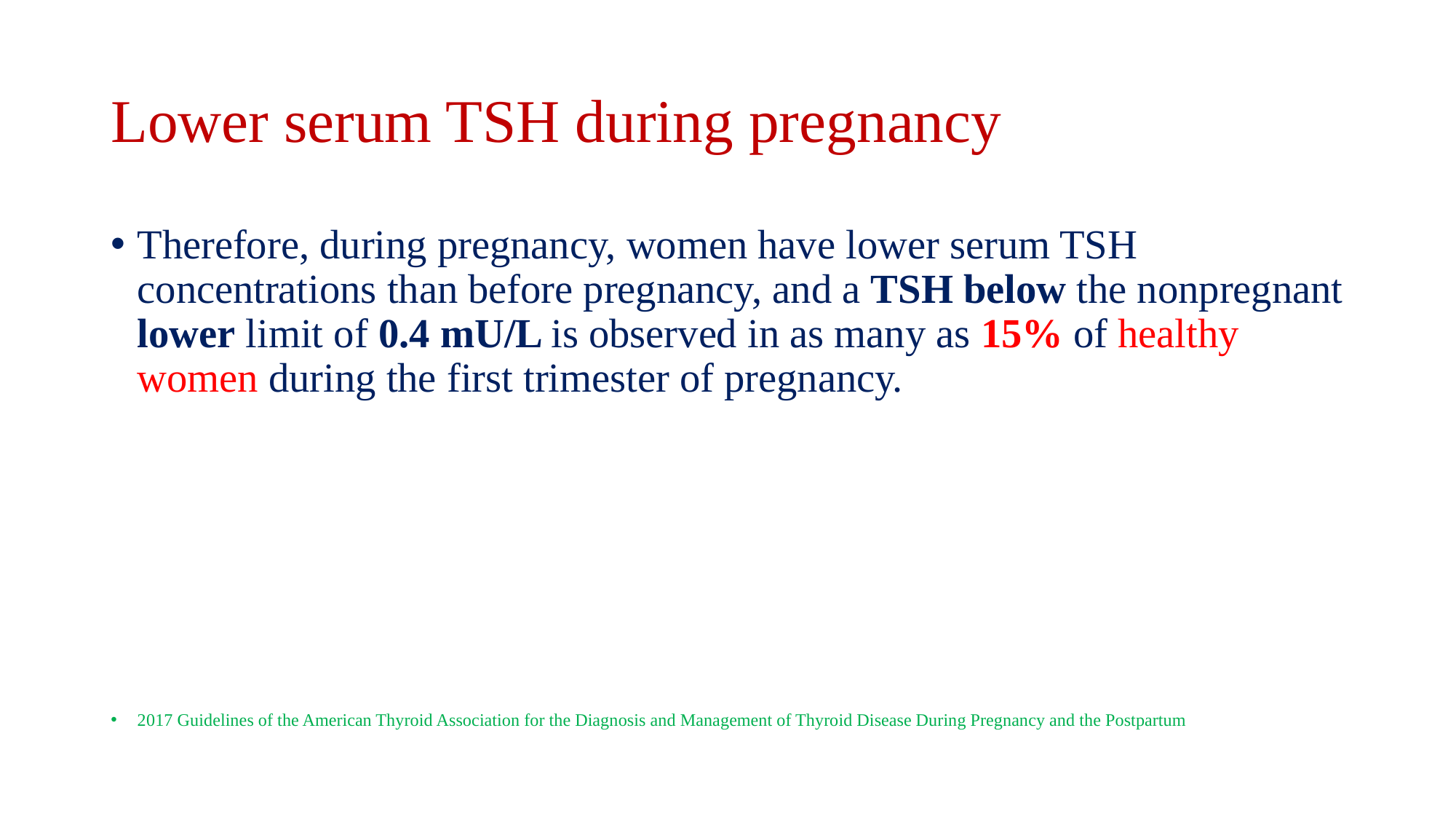

# Lower serum TSH during pregnancy
Therefore, during pregnancy, women have lower serum TSH concentrations than before pregnancy, and a TSH below the nonpregnant lower limit of 0.4 mU/L is observed in as many as 15% of healthy women during the first trimester of pregnancy.

2017 Guidelines of the American Thyroid Association for the Diagnosis and Management of Thyroid Disease During Pregnancy and the Postpartum